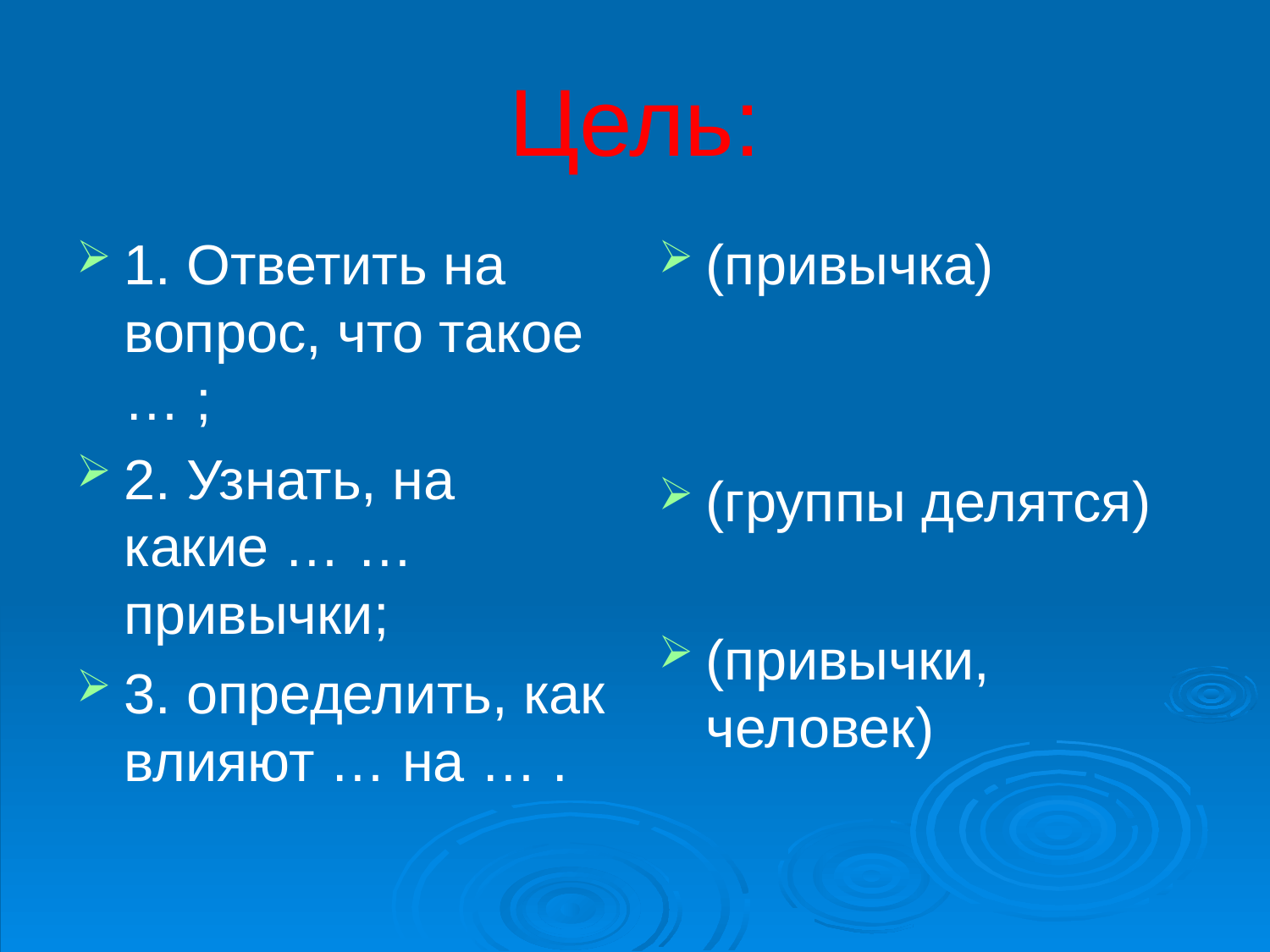

# Цель:
1. Ответить на вопрос, что такое … ;
2. Узнать, на какие … … привычки;
3. определить, как влияют … на … .
(привычка)

(группы делятся)

(привычки, человек)